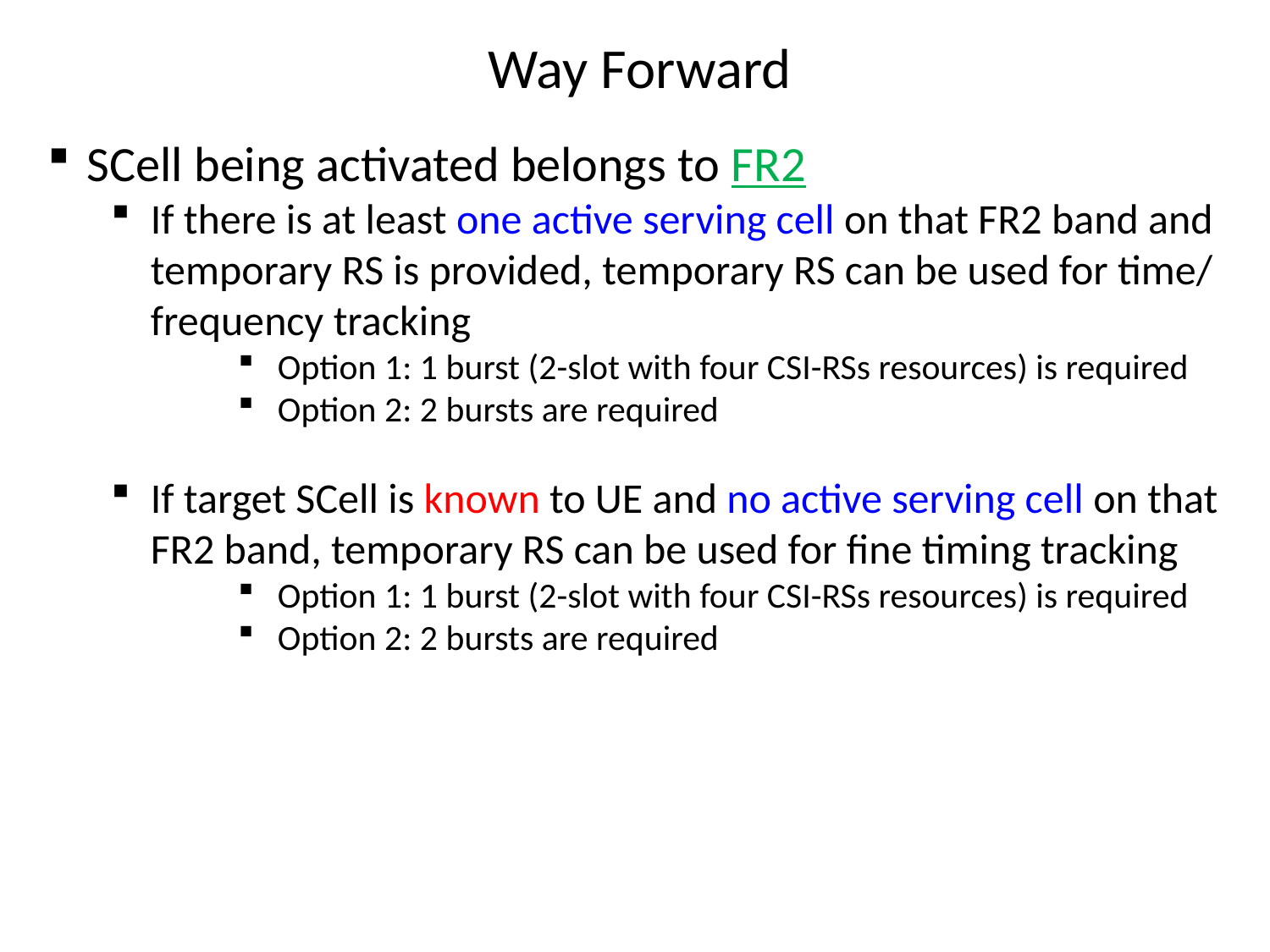

# Way Forward
SCell being activated belongs to FR2
If there is at least one active serving cell on that FR2 band and temporary RS is provided, temporary RS can be used for time/ frequency tracking
Option 1: 1 burst (2-slot with four CSI-RSs resources) is required
Option 2: 2 bursts are required

If target SCell is known to UE and no active serving cell on that FR2 band, temporary RS can be used for fine timing tracking
Option 1: 1 burst (2-slot with four CSI-RSs resources) is required
Option 2: 2 bursts are required